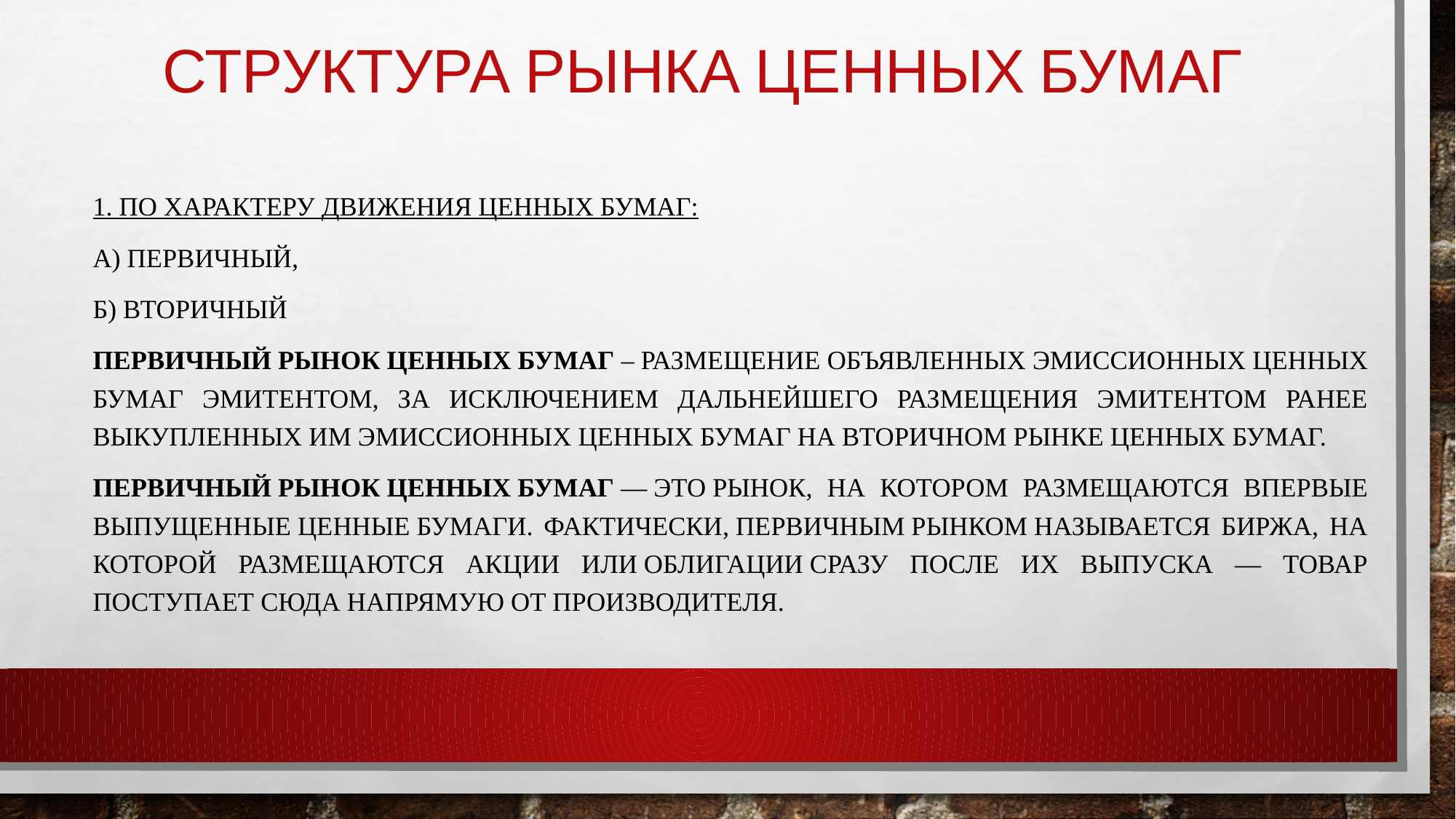

# Структура рынка ценных бумаг

1. По характеру движения ценных бумаг:
А) первичный,
Б) вторичный
Первичный рынок ценных бумаг – размещение объявленных эмиссионных ценных бумаг эмитентом, за исключением дальнейшего размещения эмитентом ранее выкупленных им эмиссионных ценных бумаг на вторичном рынке ценных бумаг.
Первичный рынок ценных бумаг — это рынок, на котором размещаются впервые выпущенные ценные бумаги. Фактически, первичным рынком называется биржа, на которой размещаются акции или облигации сразу после их выпуска — товар поступает сюда напрямую от производителя.